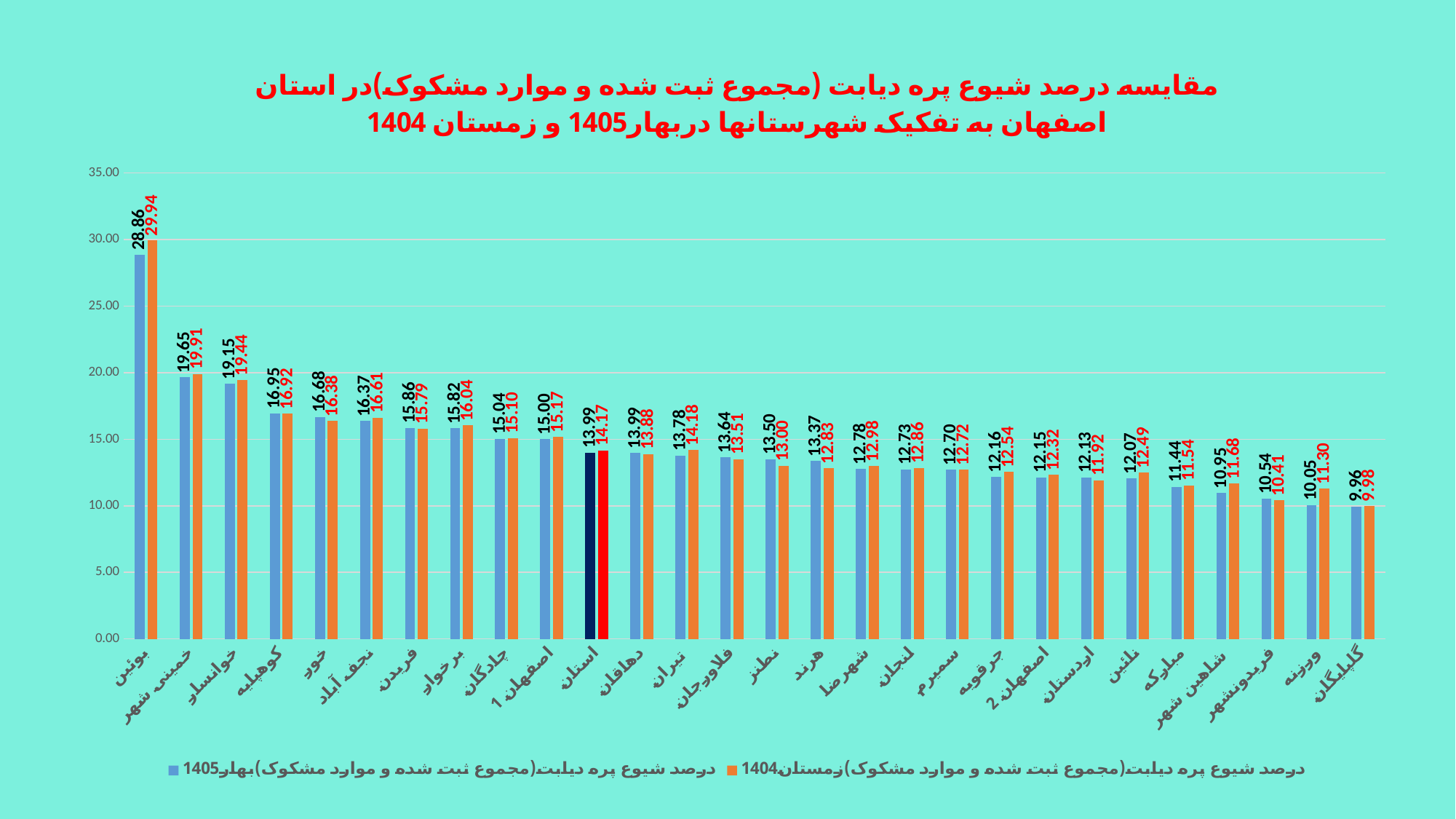

### Chart: مقایسه درصد شیوع پره دیابت (مجموع ثبت شده و موارد مشکوک)در استان اصفهان به تفکیک شهرستانها دربهار1405 و زمستان 1404

| Category | درصد شیوع پره دیابت(مجموع ثبت شده و موارد مشکوک)بهار1405 | درصد شیوع پره دیابت(مجموع ثبت شده و موارد مشکوک)زمستان1404 |
|---|---|---|
| بوئین | 28.860906064553483 | 29.93755445832123 |
| خمینی شهر | 19.647668009589957 | 19.90927200402132 |
| خوانسار | 19.15359973023099 | 19.44210111917215 |
| کوهپایه | 16.952179913940082 | 16.91756855724632 |
| خور | 16.68462819633585 | 16.383626190242463 |
| نجف آباد | 16.366158936078122 | 16.61344336801818 |
| فریدن | 15.860090987011274 | 15.788257813273491 |
| برخوار | 15.819409882687522 | 16.03717205522022 |
| چادگان | 15.039357764687484 | 15.099268547544408 |
| اصفهان 1 | 15.002307418203484 | 15.16930369006195 |
| استان | 13.990386167006788 | 14.168305998564081 |
| دهاقان | 13.985510969531934 | 13.88202594193947 |
| تیران  | 13.781703600392584 | 14.183403394052624 |
| فلاورجان | 13.635784376194723 | 13.50965071360673 |
| نطنز | 13.50069630019948 | 13.003635262041804 |
| هرند | 13.372537039865588 | 12.830333205668326 |
| شهرضا | 12.776242253040948 | 12.975495345825902 |
| لنجان | 12.732709559178163 | 12.8550033281562 |
| سمیرم | 12.696174921530032 | 12.715964063579822 |
| جرقویه | 12.155576382380506 | 12.538211917415229 |
| اصفهان 2 | 12.14696240377258 | 12.317035731262873 |
| اردستان | 12.133301096067054 | 11.924381968007754 |
| نائین | 12.069714671945157 | 12.48969696969697 |
| مبارکه | 11.436060662797228 | 11.538898066761668 |
| شاهین شهر  | 10.950514657546785 | 11.680207229483104 |
| فریدونشهر | 10.536283891547049 | 10.41031535808886 |
| ورزنه | 10.053859964093357 | 11.295614328757951 |
| گلپایگان | 9.956267488815536 | 9.983492790729013 |